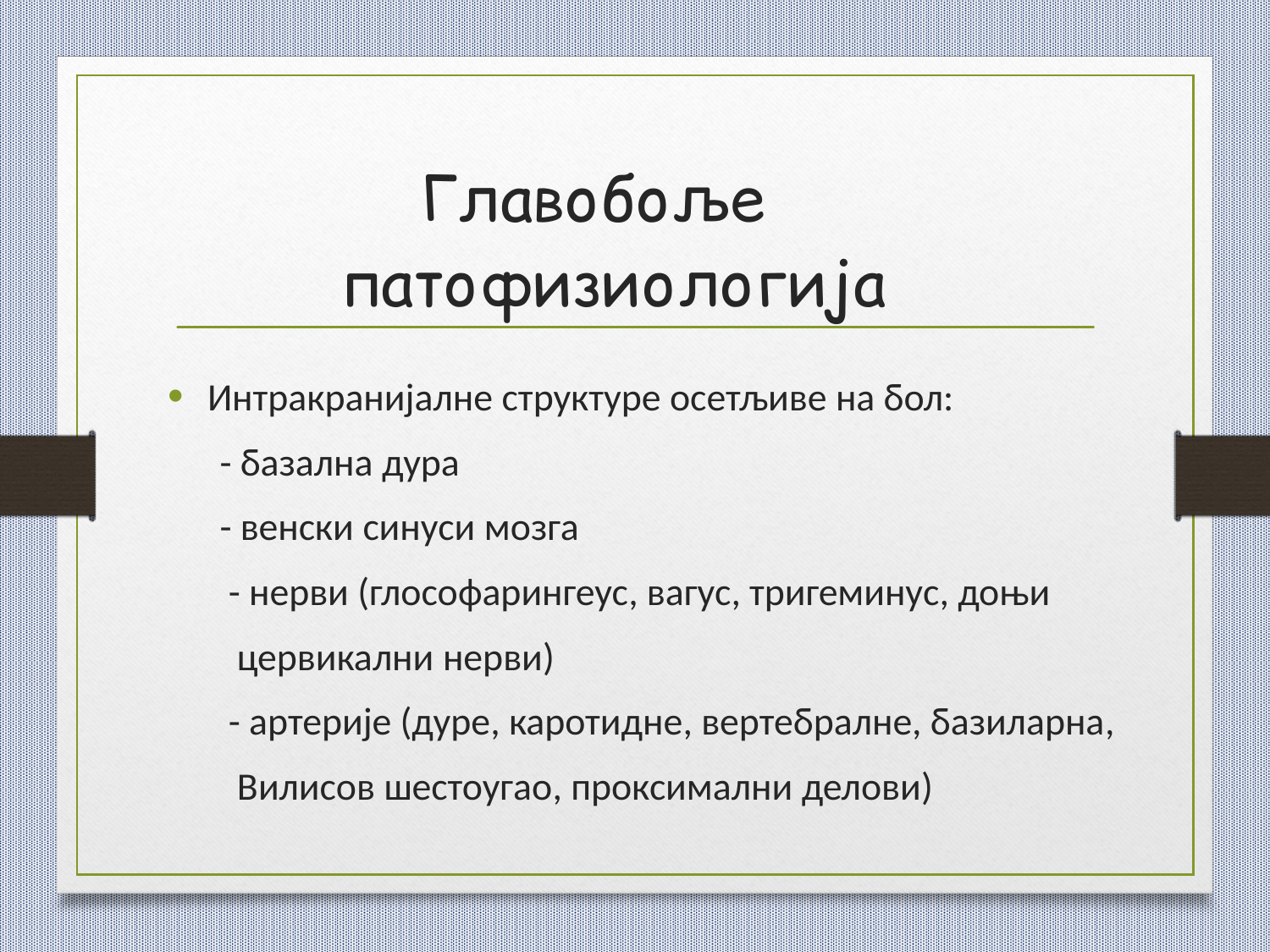

# Главобоље патофизиологија
Интракранијалне структуре осетљиве на бол:
      - базална дура
      - венски синуси мозга
       - нерви (глософарингеус, вагус, тригеминус, доњи
        цервикални нерви)
       - артерије (дуре, каротидне, вертебралне, базиларна,
        Вилисов шестоугао, проксимални делови)